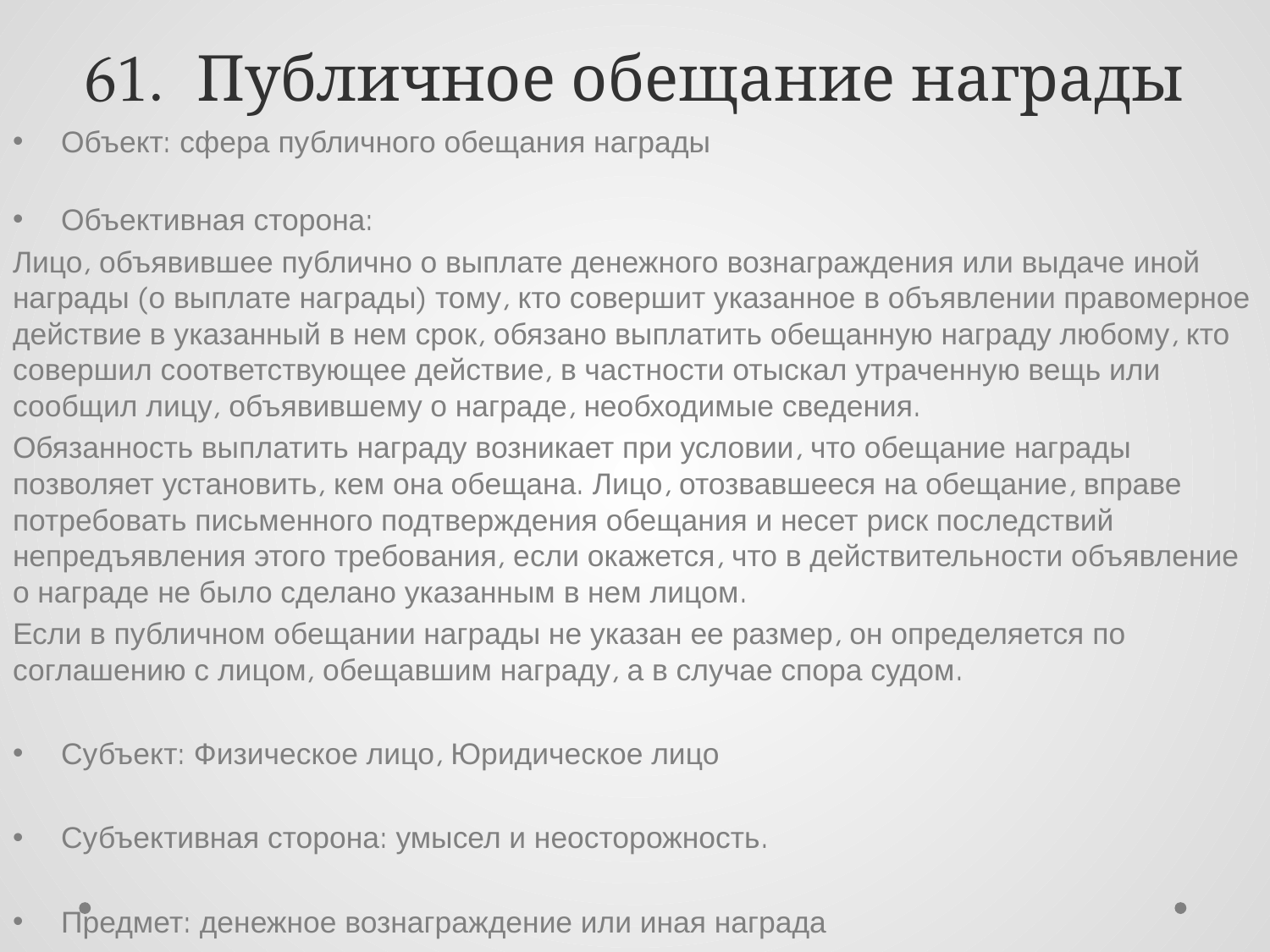

# 61.  Публичное обещание награды
Объект: сфера публичного обещания награды
Объективная сторона:
Лицо, объявившее публично о выплате денежного вознаграждения или выдаче иной награды (о выплате награды) тому, кто совершит указанное в объявлении правомерное действие в указанный в нем срок, обязано выплатить обещанную награду любому, кто совершил соответствующее действие, в частности отыскал утраченную вещь или сообщил лицу, объявившему о награде, необходимые сведения.
Обязанность выплатить награду возникает при условии, что обещание награды позволяет установить, кем она обещана. Лицо, отозвавшееся на обещание, вправе потребовать письменного подтверждения обещания и несет риск последствий непредъявления этого требования, если окажется, что в действительности объявление о награде не было сделано указанным в нем лицом.
Если в публичном обещании награды не указан ее размер, он определяется по соглашению с лицом, обещавшим награду, а в случае спора судом.

Субъект: Физическое лицо, Юридическое лицо

Субъективная сторона: умысел и неосторожность.

Предмет: денежное вознаграждение или иная награда